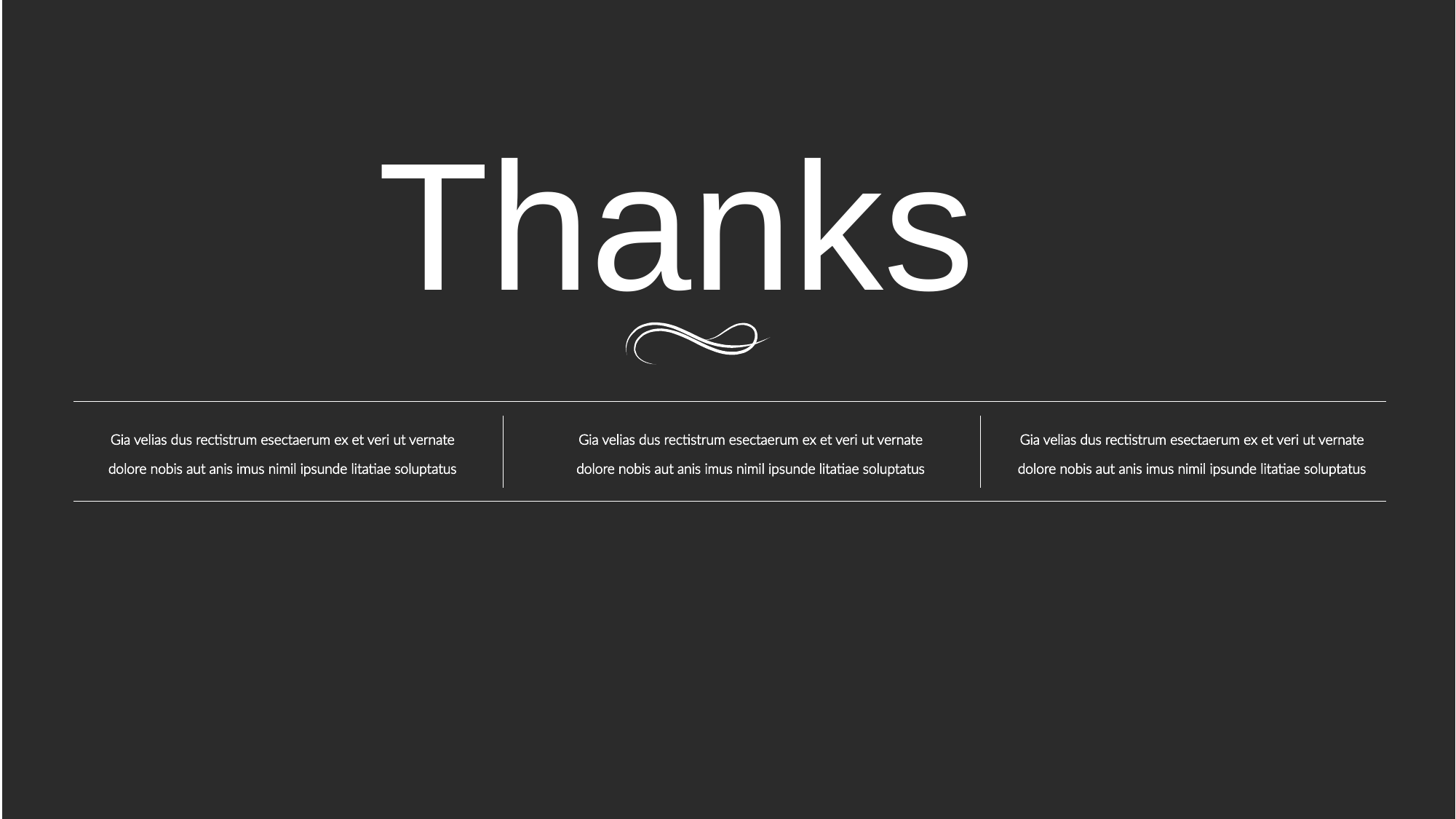

Thanks

Gia velias dus rectistrum esectaerum ex et veri ut vernate dolore nobis aut anis imus nimil ipsunde litatiae soluptatus
Gia velias dus rectistrum esectaerum ex et veri ut vernate dolore nobis aut anis imus nimil ipsunde litatiae soluptatus
Gia velias dus rectistrum esectaerum ex et veri ut vernate dolore nobis aut anis imus nimil ipsunde litatiae soluptatus